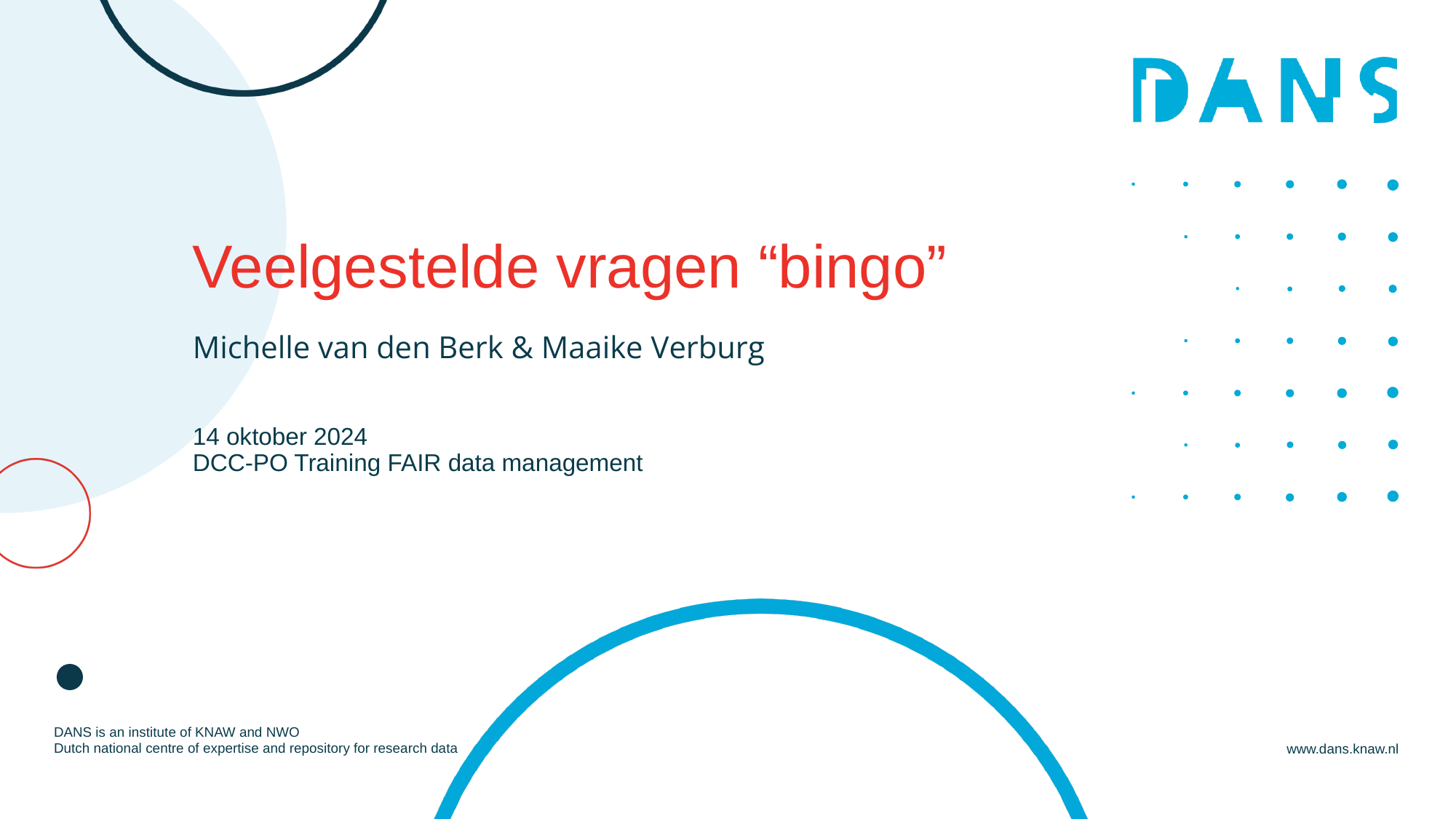

# Veelgestelde vragen “bingo”
Michelle van den Berk & Maaike Verburg
14 oktober 2024
DCC-PO Training FAIR data management